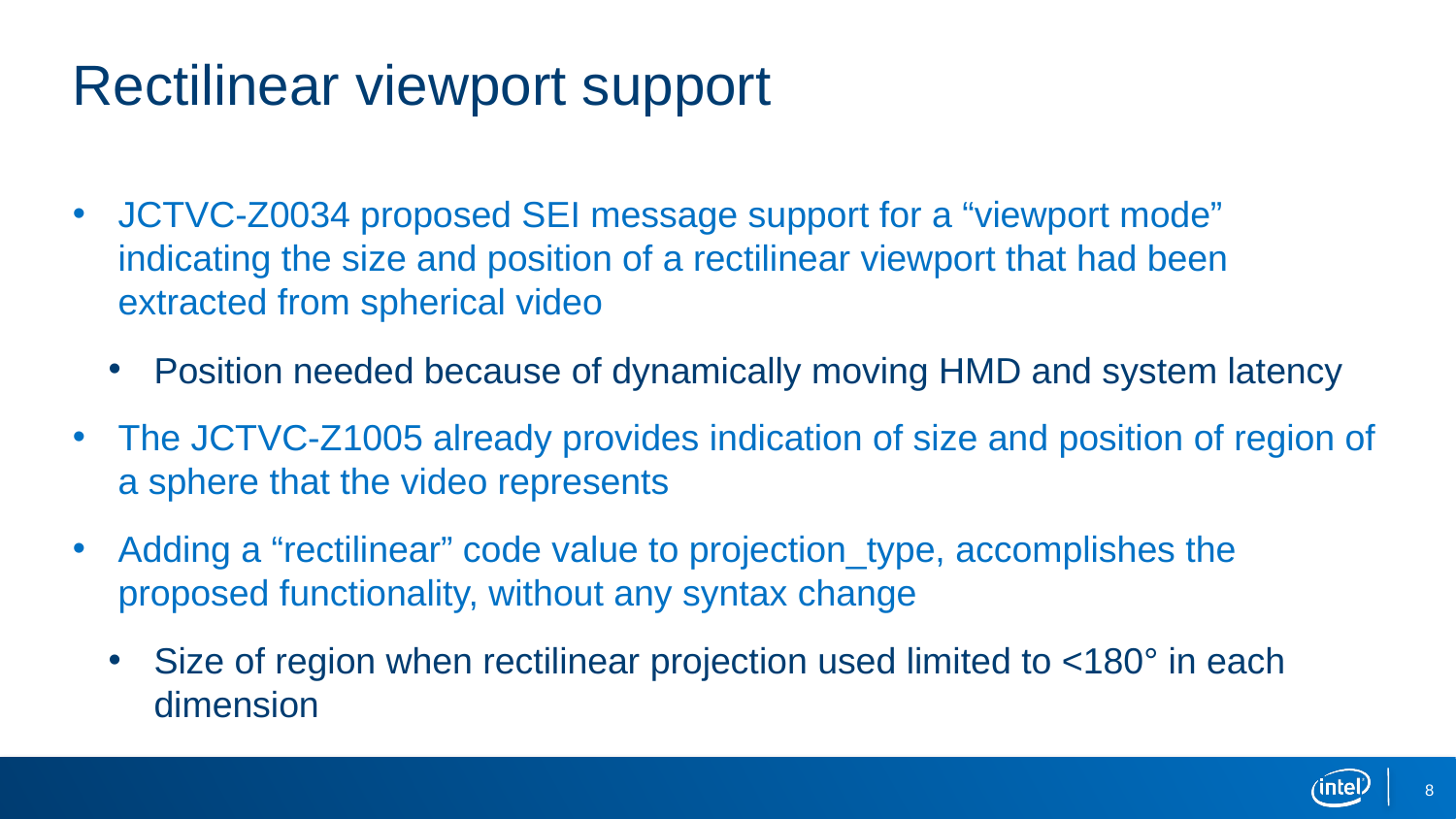

# Rectilinear viewport support
JCTVC-Z0034 proposed SEI message support for a “viewport mode” indicating the size and position of a rectilinear viewport that had been extracted from spherical video
Position needed because of dynamically moving HMD and system latency
The JCTVC-Z1005 already provides indication of size and position of region of a sphere that the video represents
Adding a “rectilinear” code value to projection_type, accomplishes the proposed functionality, without any syntax change
Size of region when rectilinear projection used limited to <180° in each dimension

8